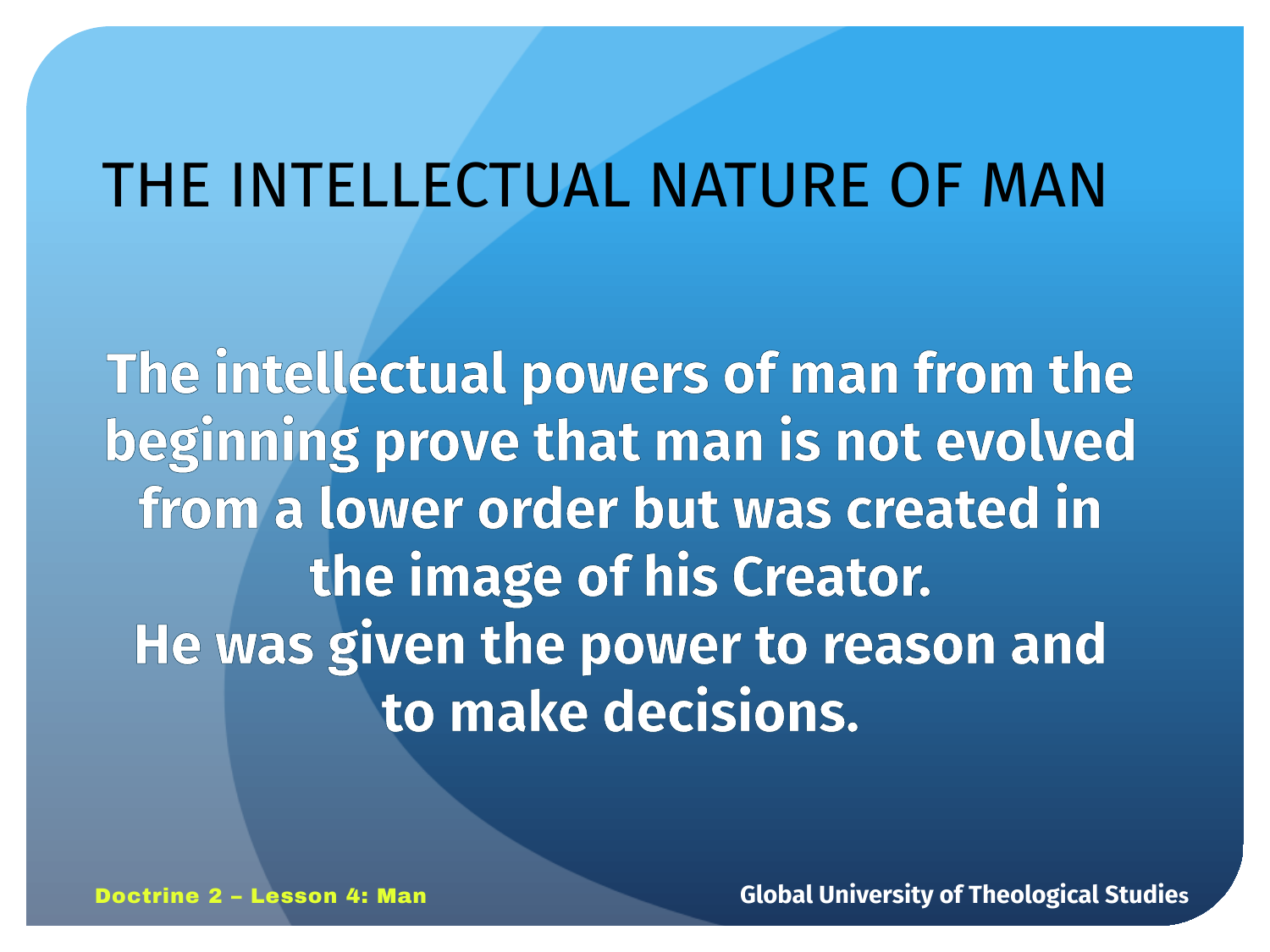

THE INTELLECTUAL NATURE OF MAN
The intellectual powers of man from the beginning prove that man is not evolved from a lower order but was created in the image of his Creator.
He was given the power to reason and to make decisions.
Doctrine 2 – Lesson 4: Man  	                                   Global University of Theological Studies